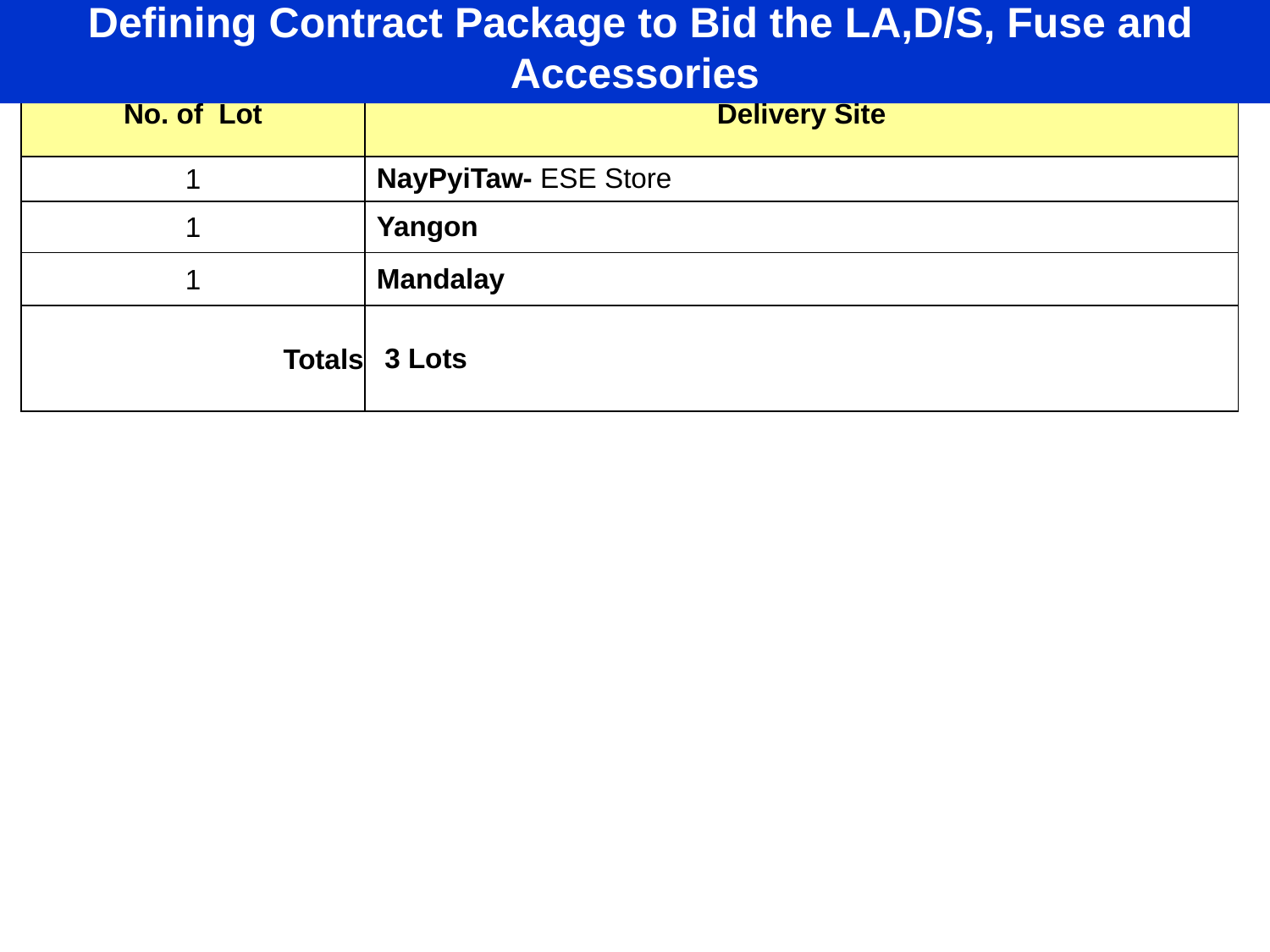

Defining Contract Package to Bid the LA,D/S, Fuse and Accessories
| No. of Lot | Delivery Site |
| --- | --- |
| 1 | NayPyiTaw- ESE Store |
| 1 | Yangon |
| 1 | Mandalay |
| Totals | 3 Lots |